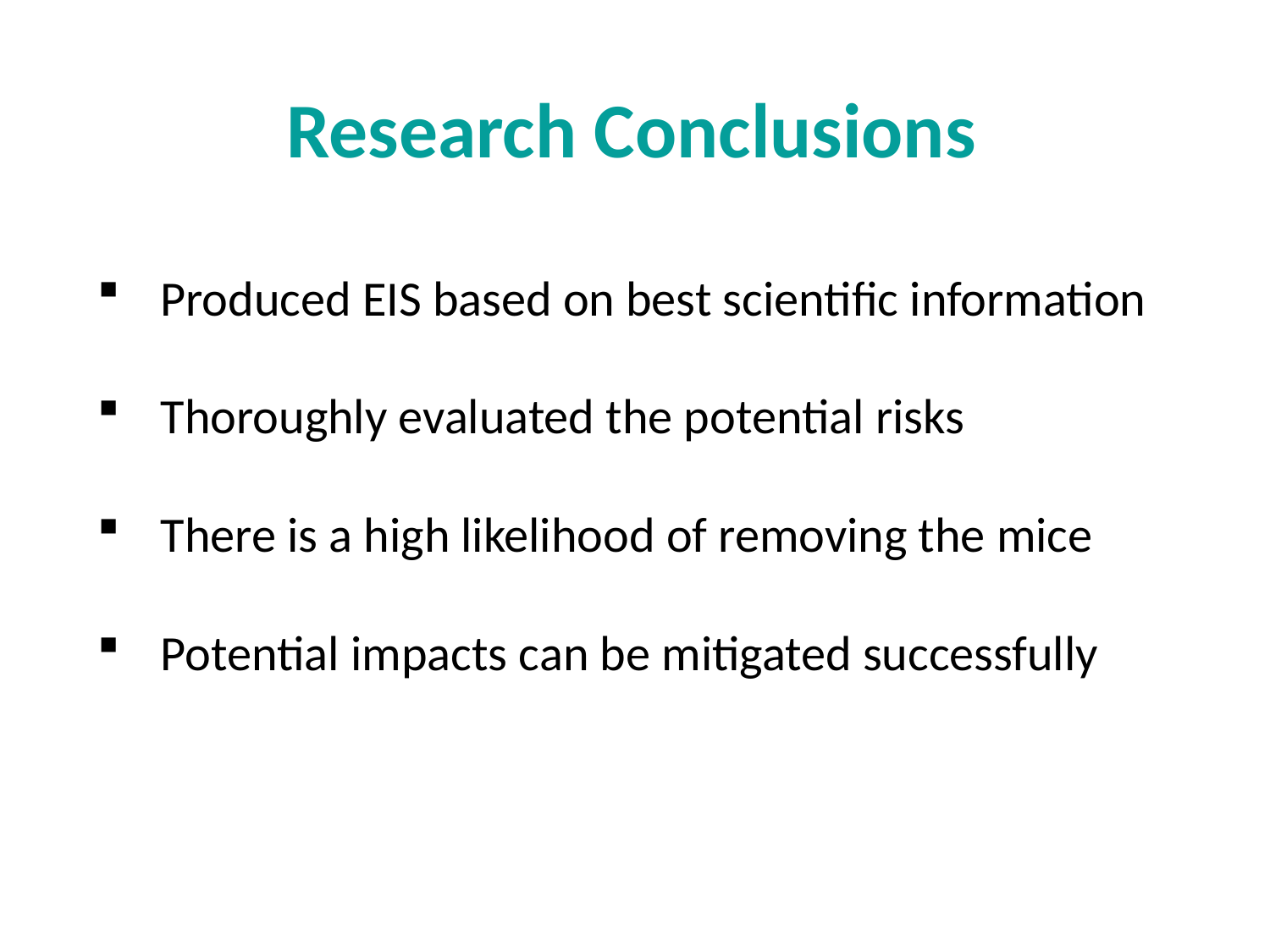

Research Conclusions

Produced EIS based on best scientific information
Thoroughly evaluated the potential risks
There is a high likelihood of removing the mice
Potential impacts can be mitigated successfully